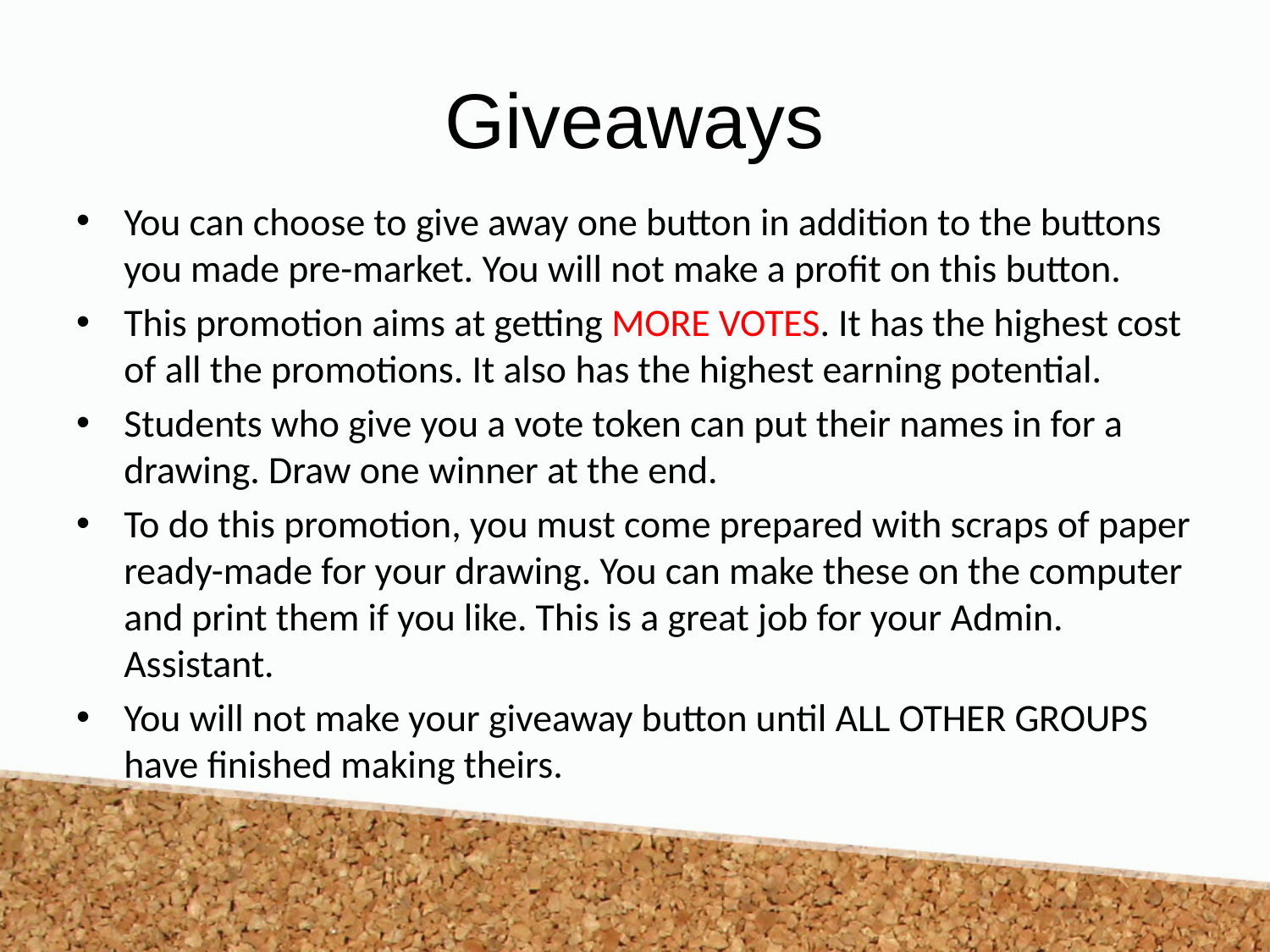

# Giveaways
You can choose to give away one button in addition to the buttons you made pre-market. You will not make a profit on this button.
This promotion aims at getting MORE VOTES. It has the highest cost of all the promotions. It also has the highest earning potential.
Students who give you a vote token can put their names in for a drawing. Draw one winner at the end.
To do this promotion, you must come prepared with scraps of paper ready-made for your drawing. You can make these on the computer and print them if you like. This is a great job for your Admin. Assistant.
You will not make your giveaway button until ALL OTHER GROUPS have finished making theirs.